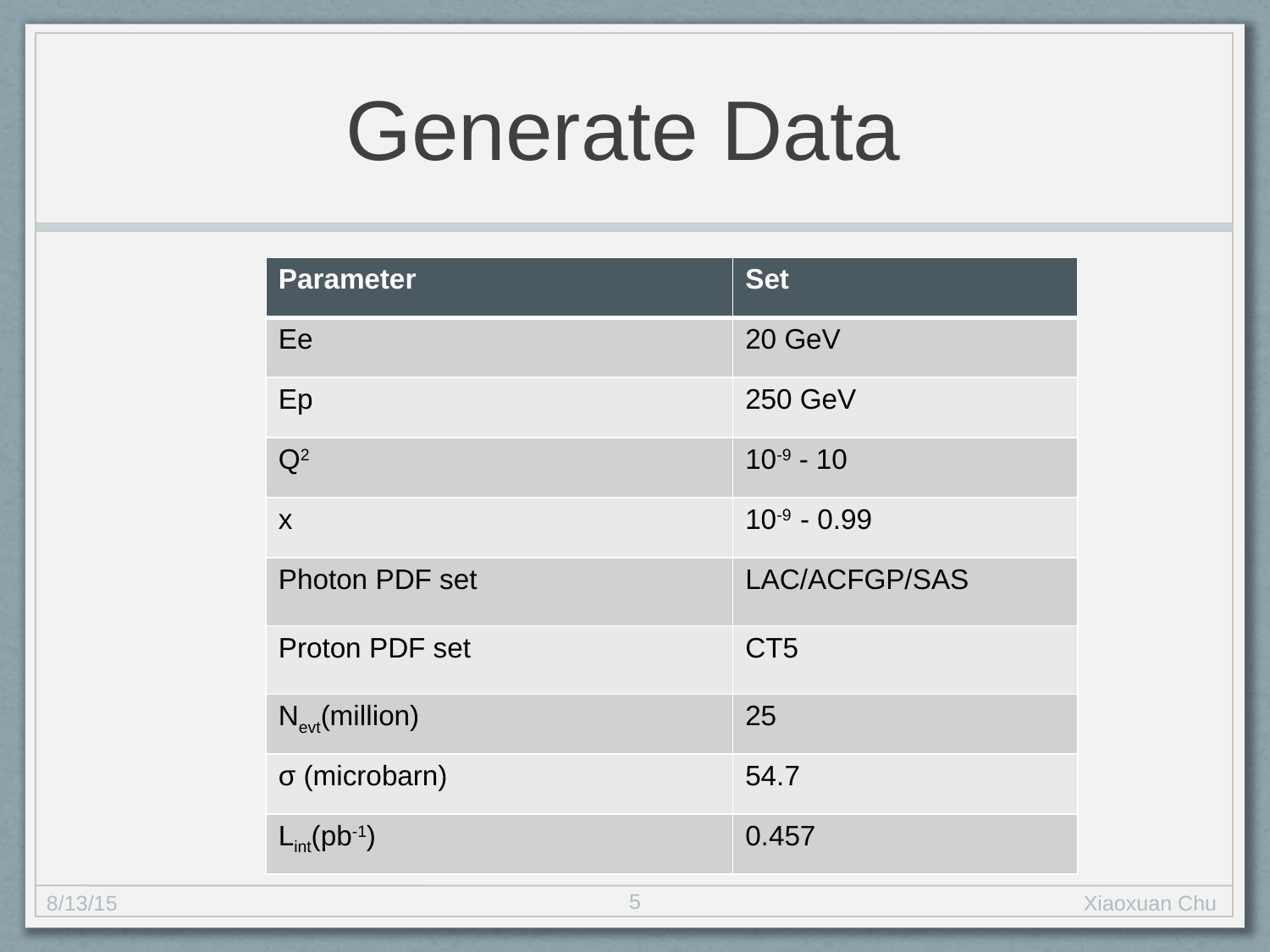

# Generate Data

| Parameter | Set |
| --- | --- |
| Ee | 20 GeV |
| Ep | 250 GeV |
| Q2 | 10-9 - 10 |
| x | 10-9 - 0.99 |
| Photon PDF set | LAC/ACFGP/SAS |
| Proton PDF set | CT5 |
| Nevt(million) | 25 |
| σ (microbarn) | 54.7 |
| Lint(pb-1) | 0.457 |
5
8/13/15
Xiaoxuan Chu